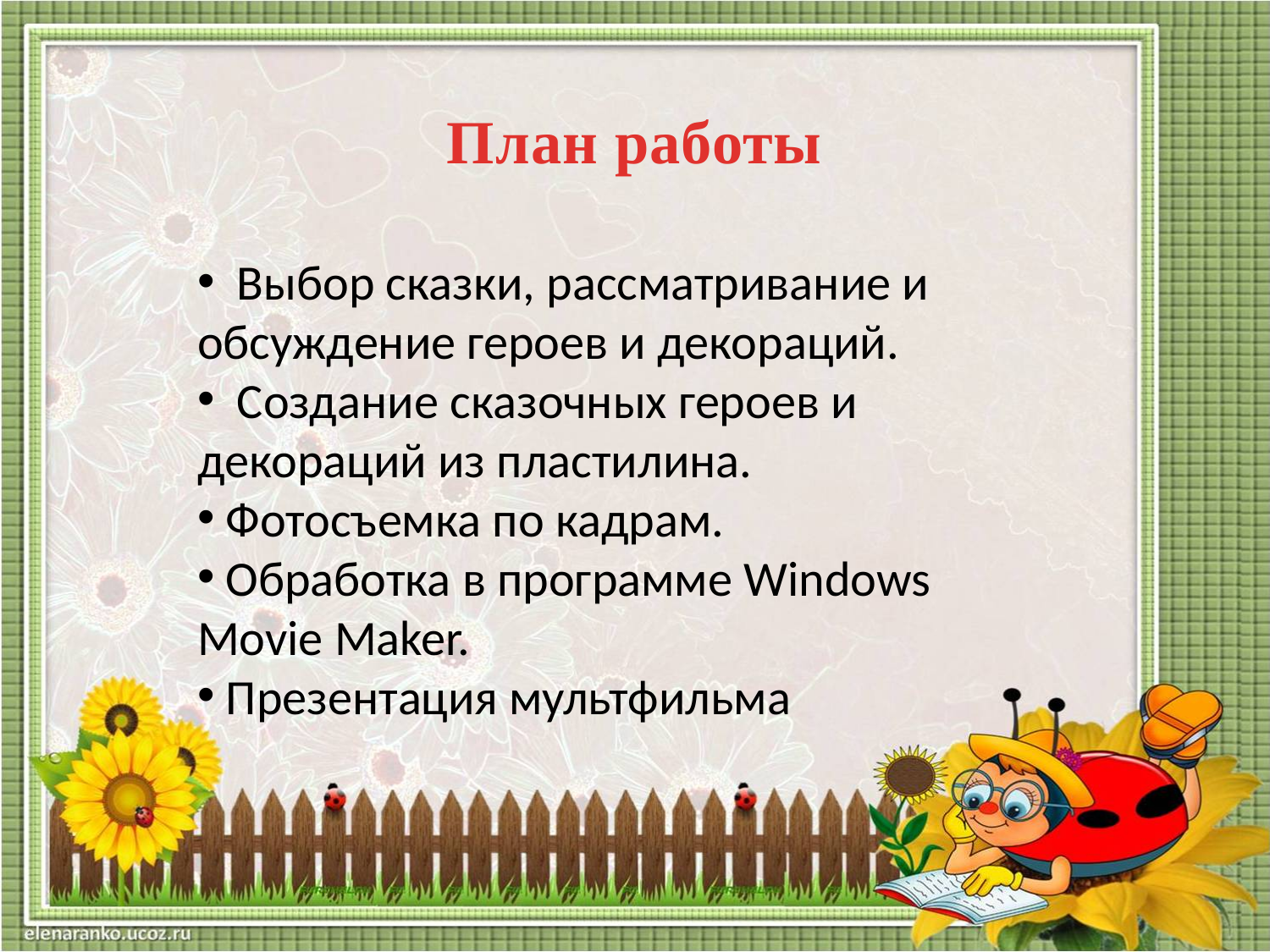

# План работы

  Выбор сказки, рассматривание и обсуждение героев и декораций.
  Создание сказочных героев и декораций из пластилина.
 Фотосъемка по кадрам.
 Обработка в программе Windows Movie Maker.
 Презентация мультфильма